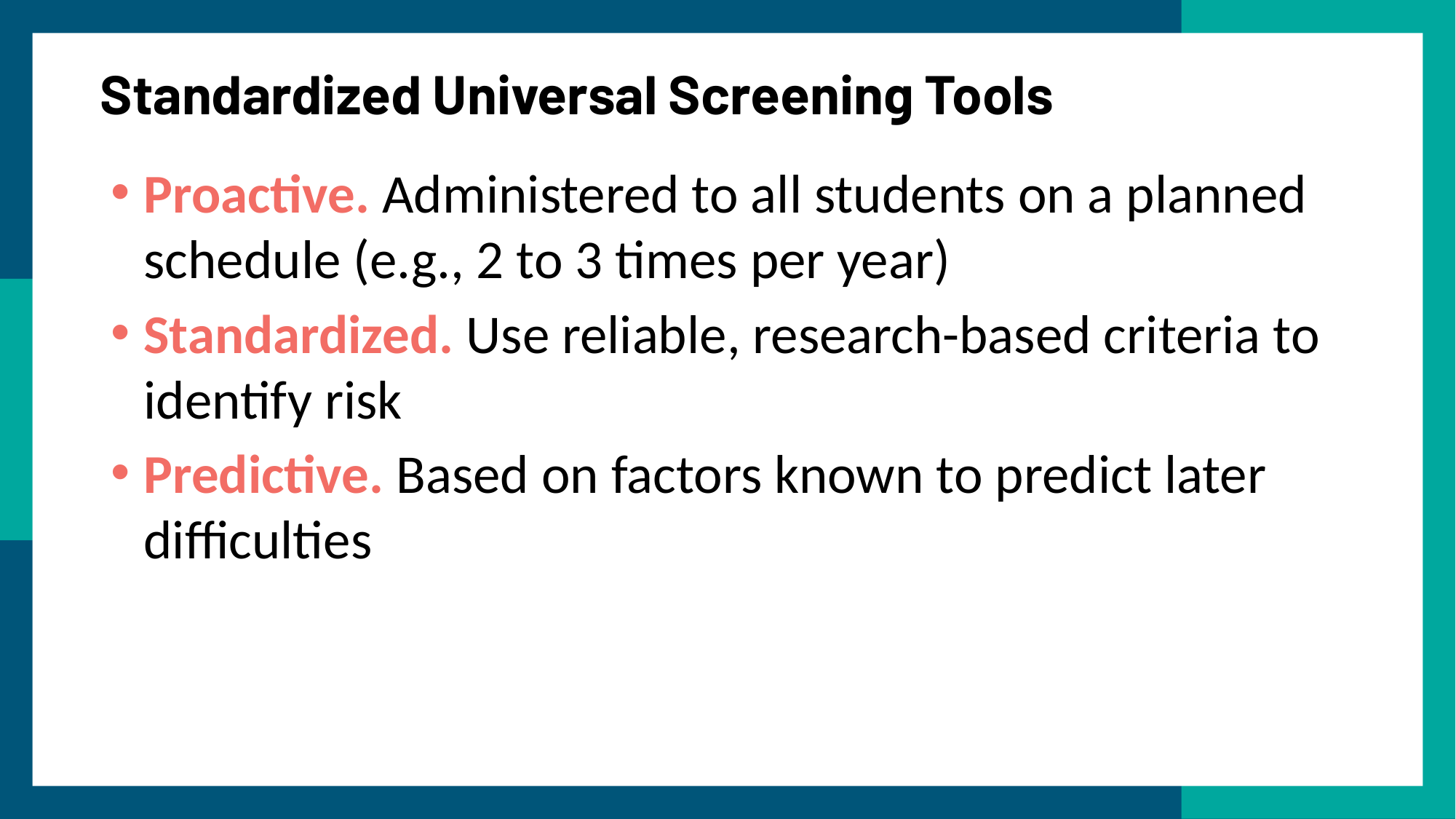

# Standardized Universal Screening Tools
Proactive. Administered to all students on a planned schedule (e.g., 2 to 3 times per year)
Standardized. Use reliable, research-based criteria to identify risk
Predictive. Based on factors known to predict later difficulties